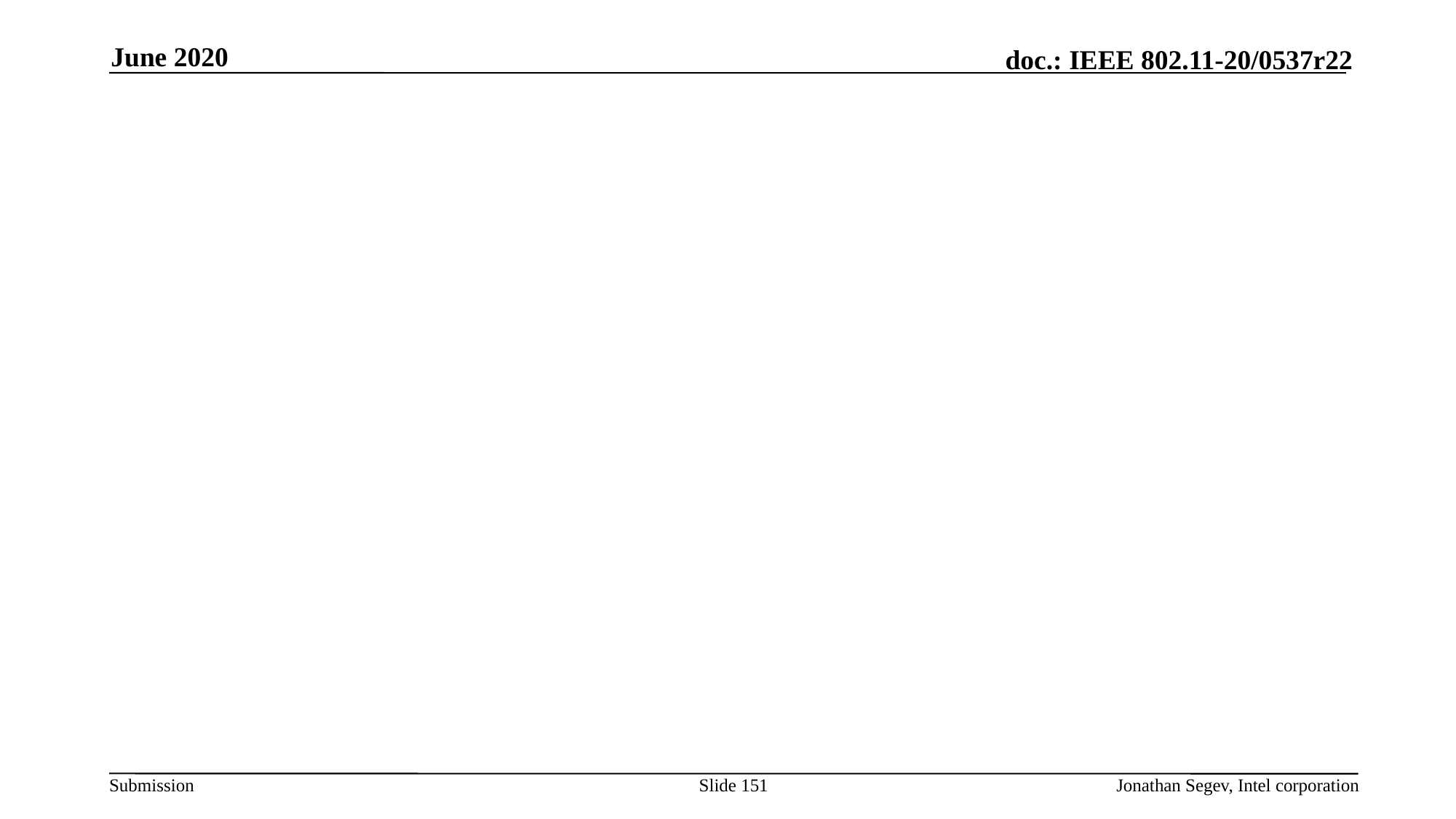

June 2020
#

Slide 151
Jonathan Segev, Intel corporation